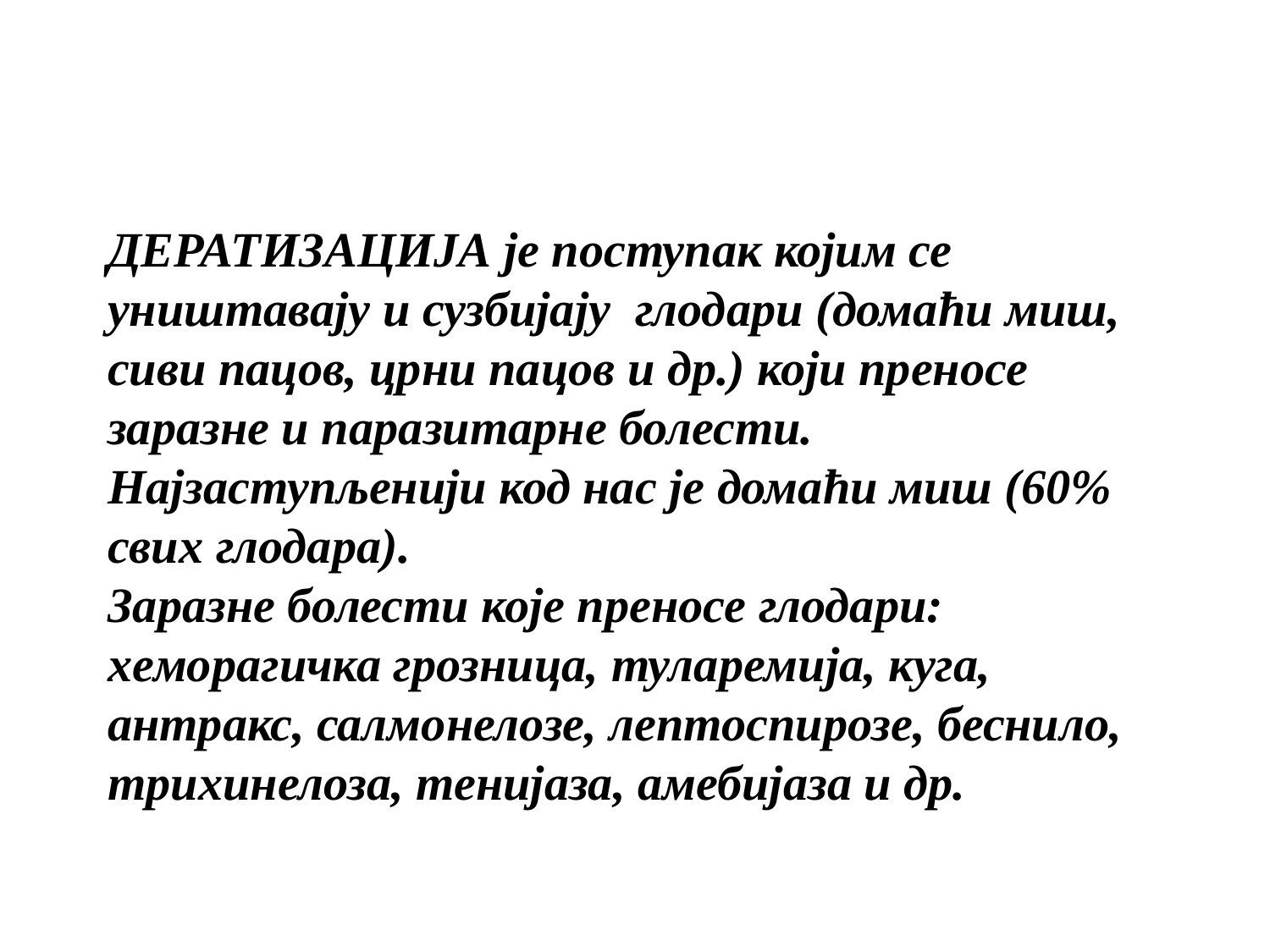

ДЕРАТИЗАЦИЈА је поступак којим се уништавају и сузбијају  глодари (домаћи миш, сиви пацов, црни пацов и др.) који преносе заразне и паразитарне болести.
Најзаступљенији код нас је домаћи миш (60% свих глодара).
Заразне болести које преносе глодари: хеморагичка грозница, туларемија, куга, антракс, салмонелозе, лептоспирозе, беснило, трихинелоза, тенијаза, амебијаза и др.